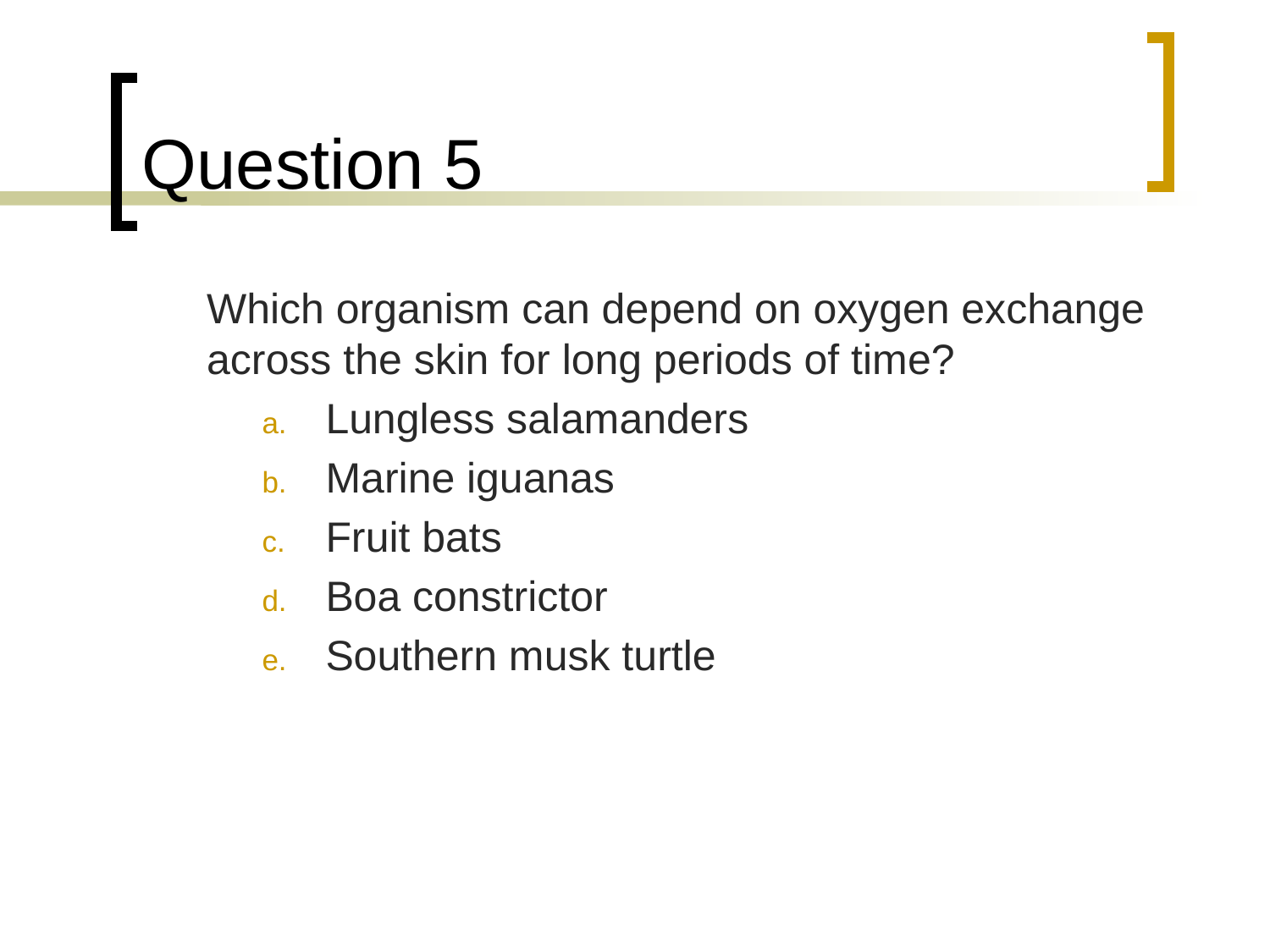

# Question 5
	Which organism can depend on oxygen exchange across the skin for long periods of time?
Lungless salamanders
Marine iguanas
Fruit bats
Boa constrictor
Southern musk turtle